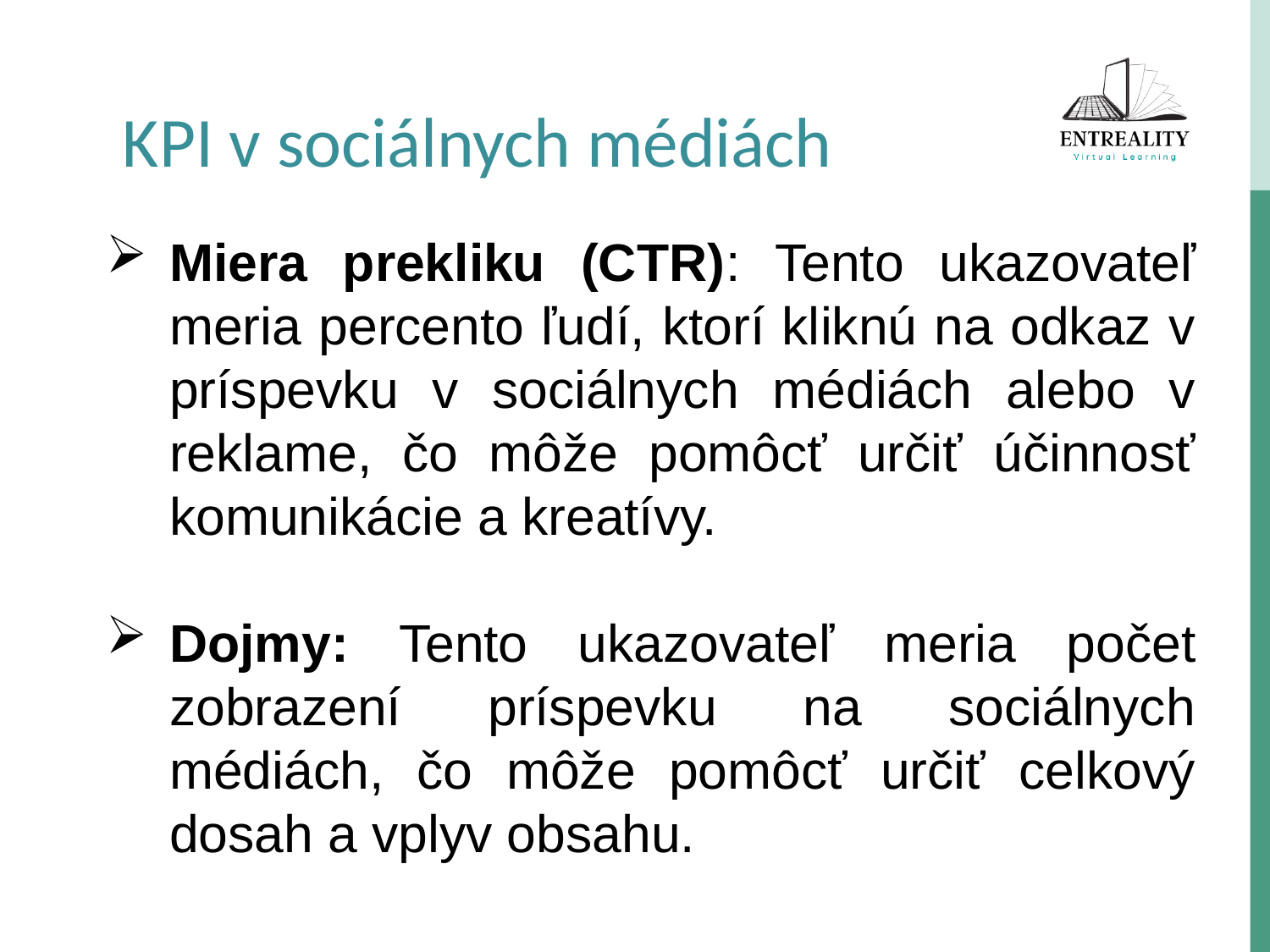

KPI v sociálnych médiách
Miera prekliku (CTR): Tento ukazovateľ meria percento ľudí, ktorí kliknú na odkaz v príspevku v sociálnych médiách alebo v reklame, čo môže pomôcť určiť účinnosť komunikácie a kreatívy.

Dojmy: Tento ukazovateľ meria počet zobrazení príspevku na sociálnych médiách, čo môže pomôcť určiť celkový dosah a vplyv obsahu.